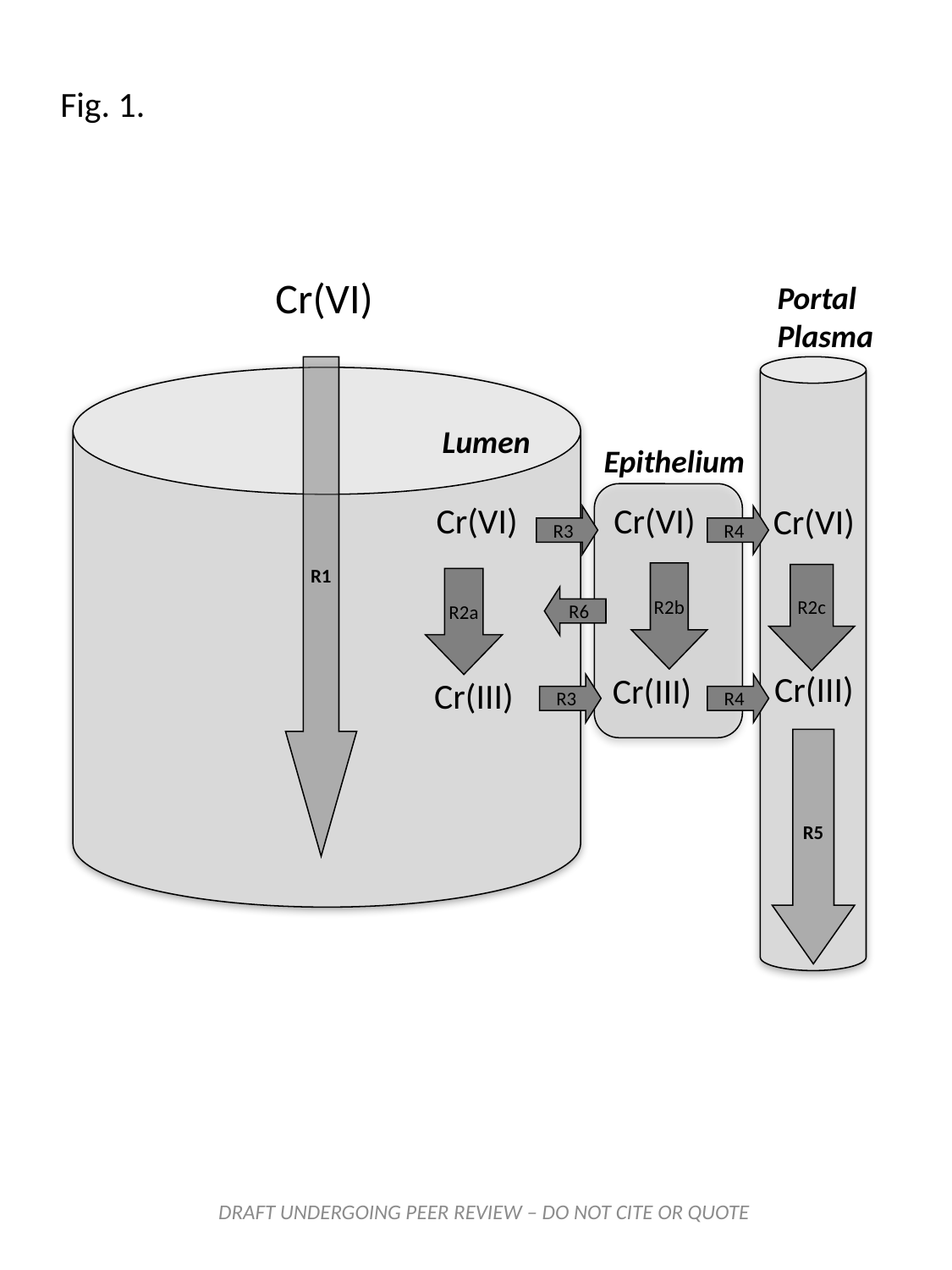

# Fig. 1.
Cr(VI)
Portal
Plasma
R1

Lumen
Epithelium

Cr(VI)
Cr(VI)
Cr(VI)
R3
R4
R2b
R2c
R2a
R6
Cr(III)
Cr(III)
Cr(III)
R3
R4
R5
DRAFT UNDERGOING PEER REVIEW – DO NOT CITE OR QUOTE